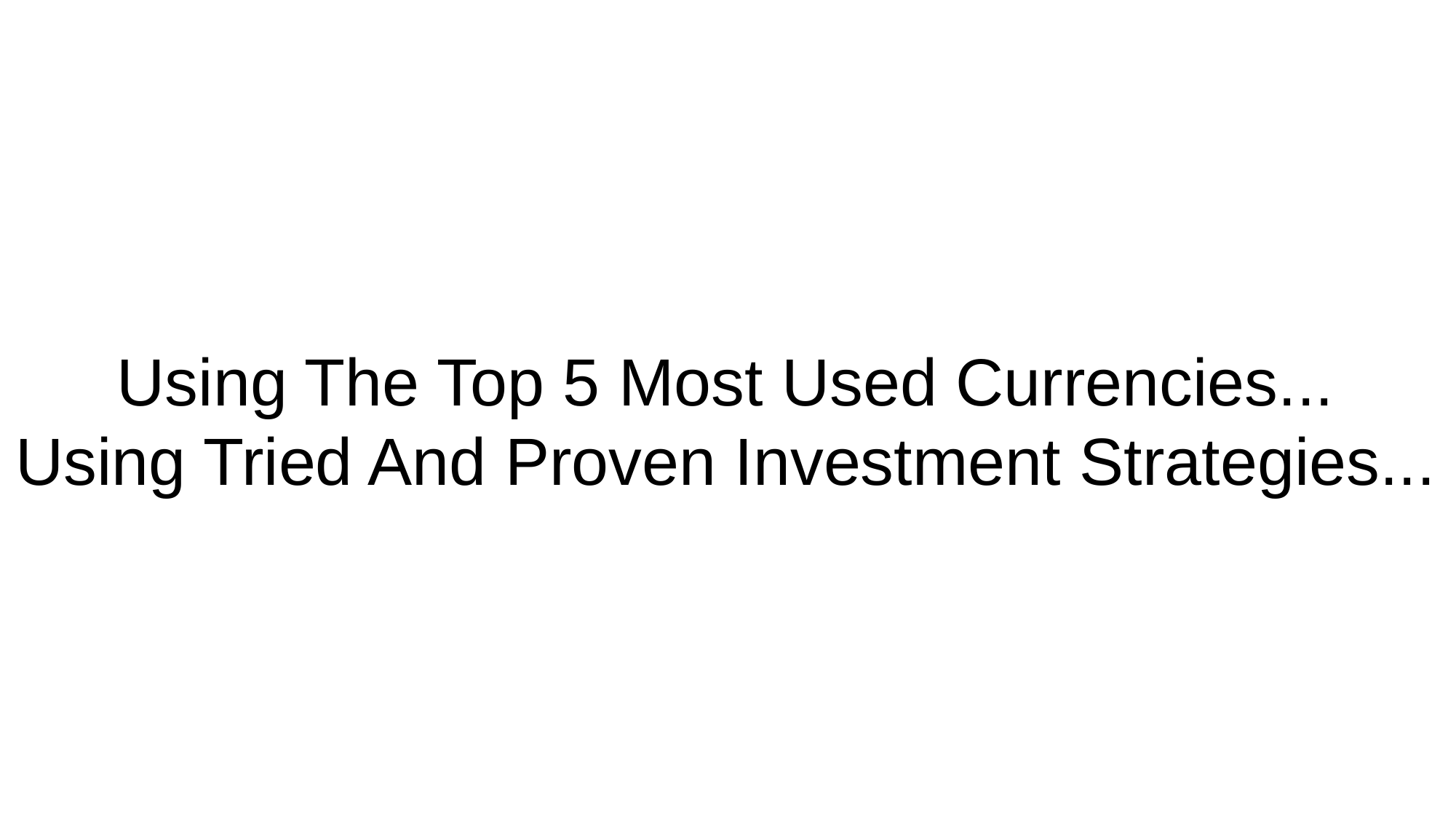

Using The Top 5 Most Used Currencies...
Using Tried And Proven Investment Strategies...